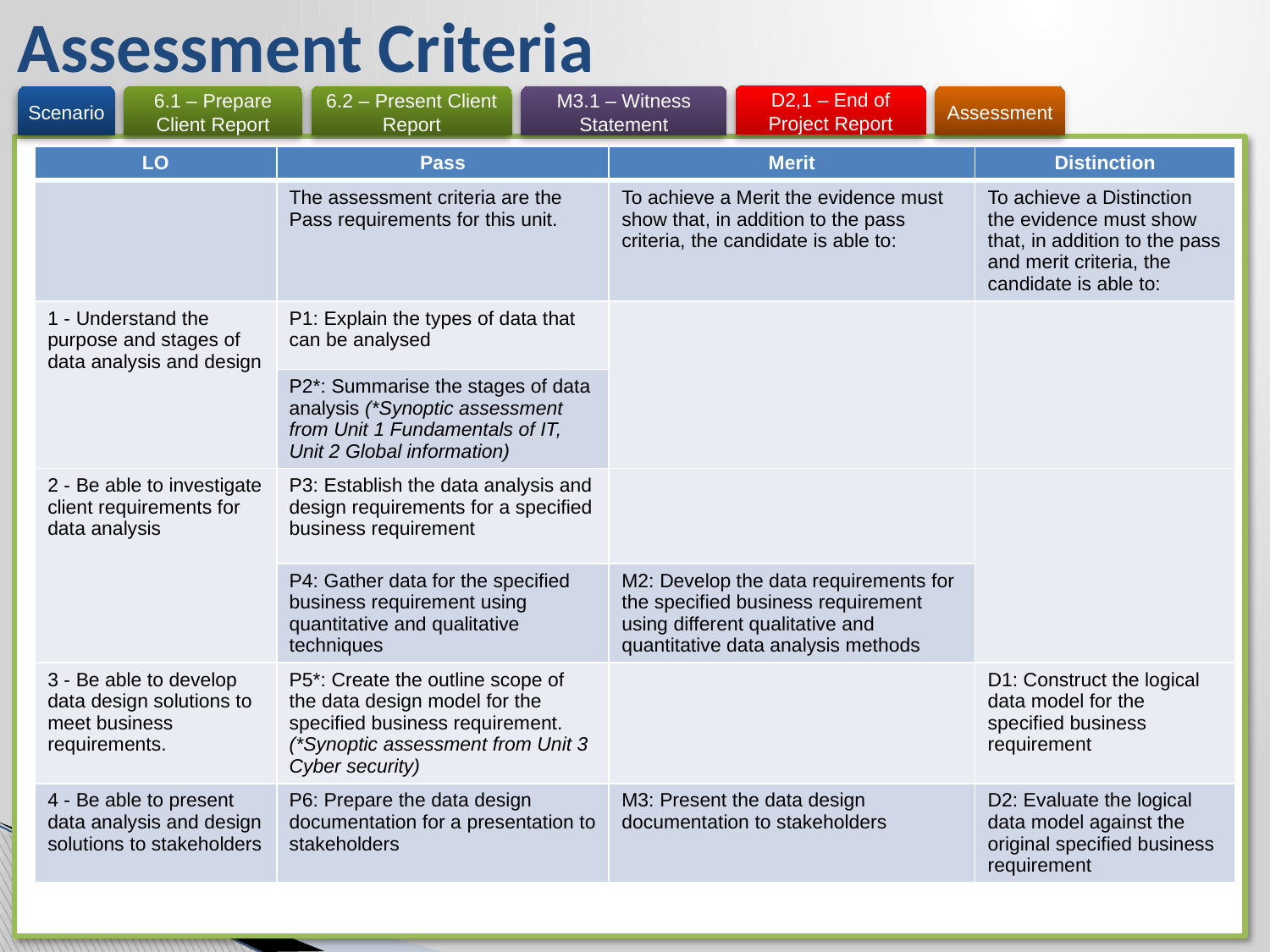

# Assessment Criteria
| LO | Pass | Merit | Distinction |
| --- | --- | --- | --- |
|  | The assessment criteria are the Pass requirements for this unit. | To achieve a Merit the evidence must show that, in addition to the pass criteria, the candidate is able to: | To achieve a Distinction the evidence must show that, in addition to the pass and merit criteria, the candidate is able to: |
| 1 - Understand the purpose and stages of data analysis and design | P1: Explain the types of data that can be analysed |  |  |
|  | P2\*: Summarise the stages of data analysis (\*Synoptic assessment from Unit 1 Fundamentals of IT, Unit 2 Global information) |  |  |
| 2 - Be able to investigate client requirements for data analysis | P3: Establish the data analysis and design requirements for a specified business requirement |  |  |
|  | P4: Gather data for the specified business requirement using quantitative and qualitative techniques | M2: Develop the data requirements for the specified business requirement using different qualitative and quantitative data analysis methods |  |
| 3 - Be able to develop data design solutions to meet business requirements. | P5\*: Create the outline scope of the data design model for the specified business requirement. (\*Synoptic assessment from Unit 3 Cyber security) |  | D1: Construct the logical data model for the specified business requirement |
| 4 - Be able to present data analysis and design solutions to stakeholders | P6: Prepare the data design documentation for a presentation to stakeholders | M3: Present the data design documentation to stakeholders | D2: Evaluate the logical data model against the original specified business requirement |